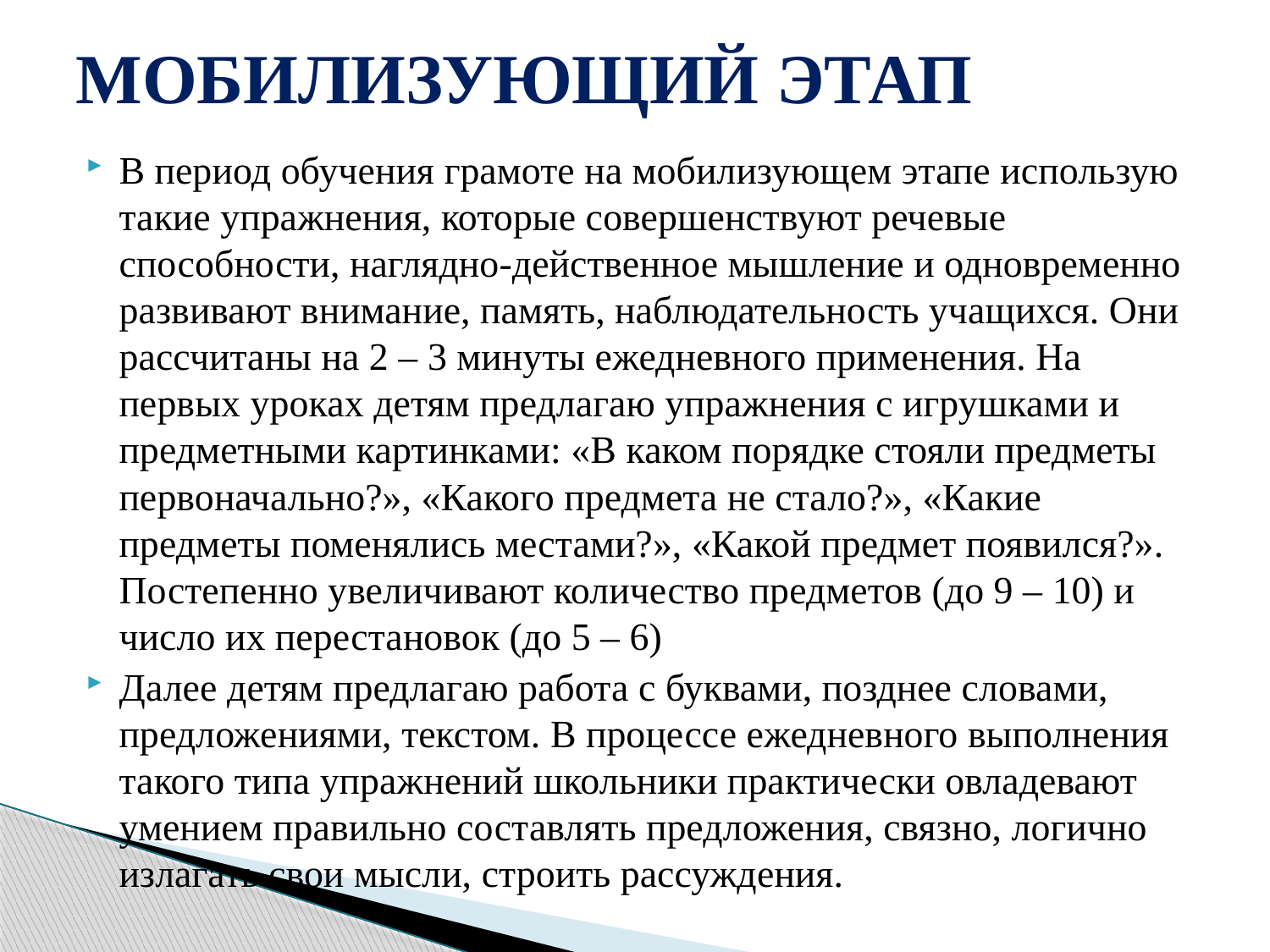

# МОБИЛИЗУЮЩИЙ ЭТАП
В период обучения грамоте на мобилизующем этапе использую такие упражнения, которые совершенствуют речевые способности, наглядно-действенное мышление и одновременно развивают внимание, память, наблюдательность учащихся. Они рассчитаны на 2 – 3 минуты ежедневного применения. На первых уроках детям предлагаю упражнения с игрушками и предметными картинками: «В каком порядке стояли предметы первоначально?», «Какого предмета не стало?», «Какие предметы поменялись местами?», «Какой предмет появился?». Постепенно увеличивают количество предметов (до 9 – 10) и число их перестановок (до 5 – 6)
Далее детям предлагаю работа с буквами, позднее словами, предложениями, текстом. В процессе ежедневного выполнения такого типа упражнений школьники практически овладевают умением правильно составлять предложения, связно, логично излагать свои мысли, строить рассуждения.